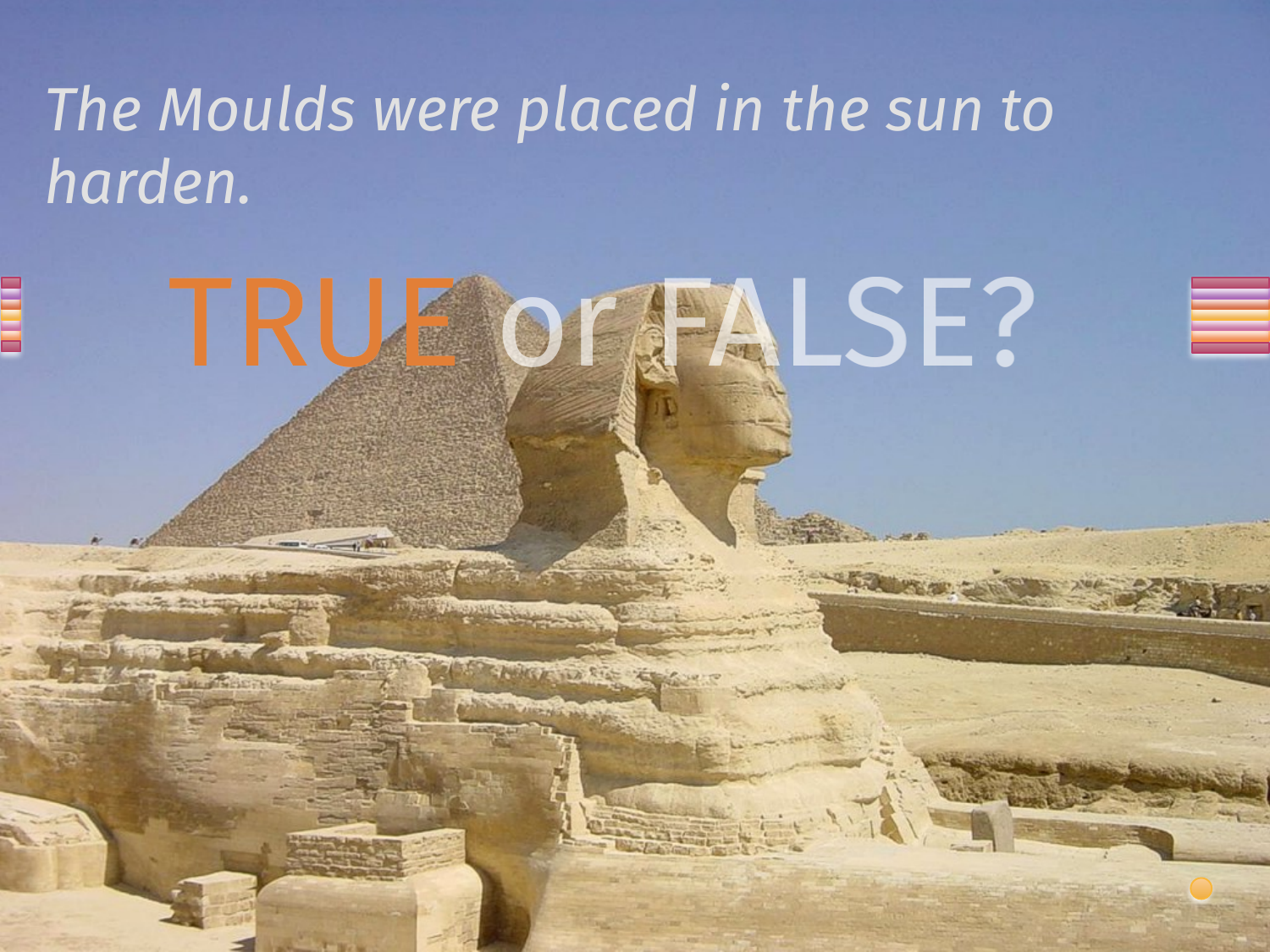

# The Moulds were placed in the sun to harden.